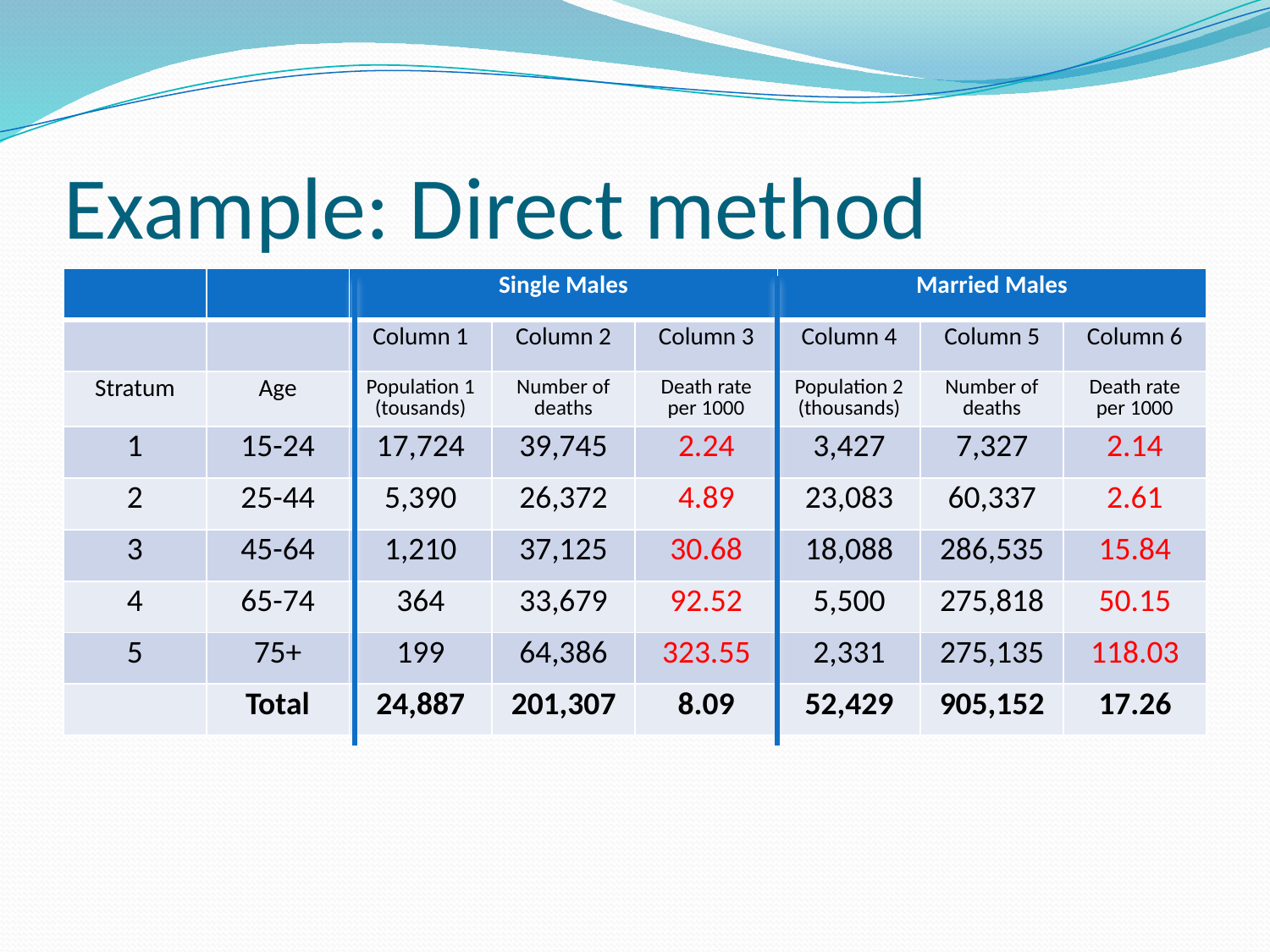

# Example: Direct method
|  |  | Single Males |  |  | Married Males |  |  |
| --- | --- | --- | --- | --- | --- | --- | --- |
|  |  | Column 1 | Column 2 | Column 3 | Column 4 | Column 5 | Column 6 |
| Stratum | Age | Population 1 (tousands) | Number of deaths | Death rate per 1000 | Population 2 (thousands) | Number of deaths | Death rate per 1000 |
| 1 | 15-24 | 17,724 | 39,745 | 2.24 | 3,427 | 7,327 | 2.14 |
| 2 | 25-44 | 5,390 | 26,372 | 4.89 | 23,083 | 60,337 | 2.61 |
| 3 | 45-64 | 1,210 | 37,125 | 30.68 | 18,088 | 286,535 | 15.84 |
| 4 | 65-74 | 364 | 33,679 | 92.52 | 5,500 | 275,818 | 50.15 |
| 5 | 75+ | 199 | 64,386 | 323.55 | 2,331 | 275,135 | 118.03 |
|  | Total | 24,887 | 201,307 | 8.09 | 52,429 | 905,152 | 17.26 |